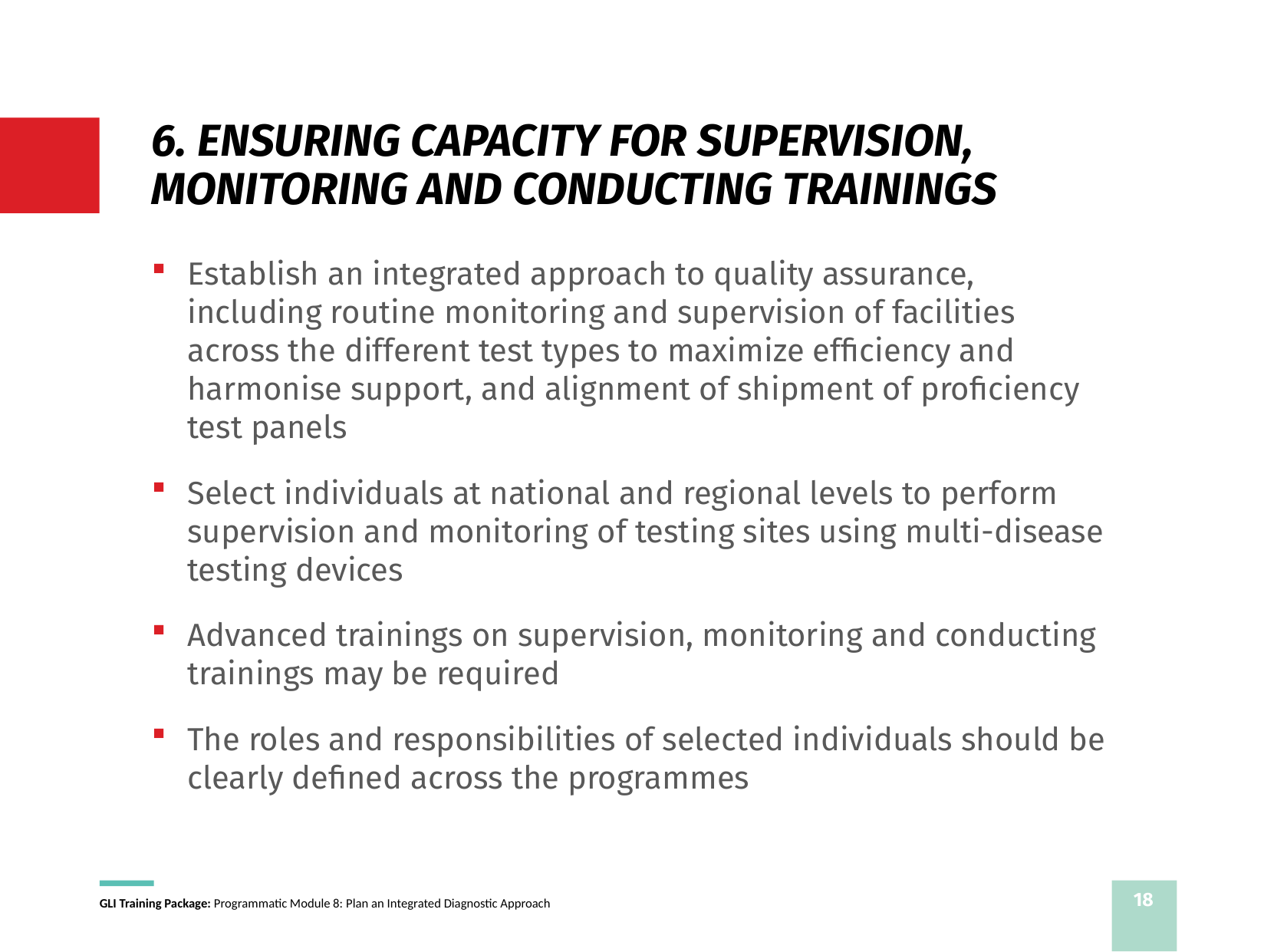

# 6. ENSURING CAPACITY FOR SUPERVISION, MONITORING AND CONDUCTING TRAININGS
Establish an integrated approach to quality assurance, including routine monitoring and supervision of facilities across the different test types to maximize efficiency and harmonise support, and alignment of shipment of proficiency test panels
Select individuals at national and regional levels to perform supervision and monitoring of testing sites using multi-disease testing devices
Advanced trainings on supervision, monitoring and conducting trainings may be required
The roles and responsibilities of selected individuals should be clearly defined across the programmes